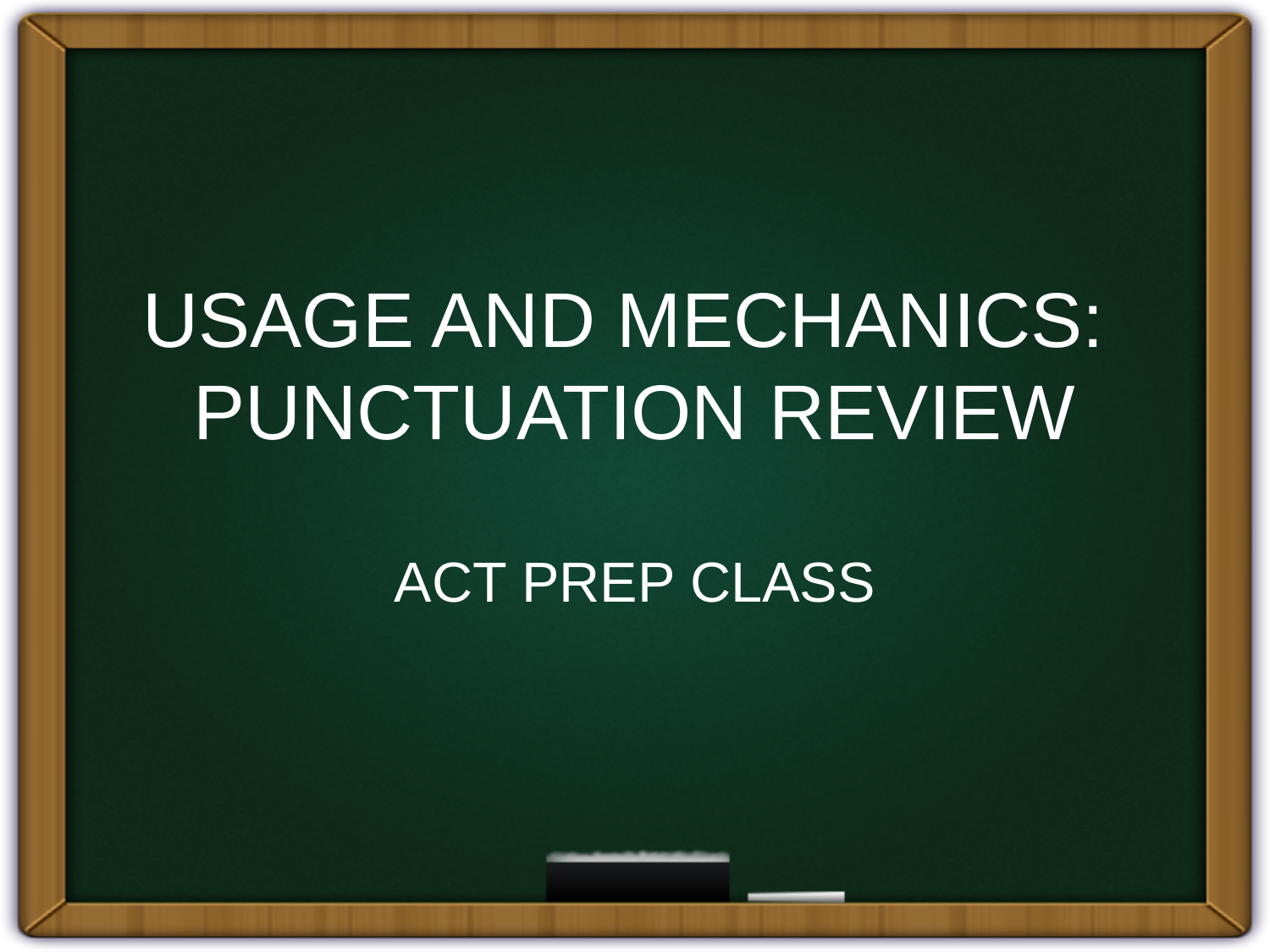

# USAGE AND MECHANICS:  PUNCTUATION REVIEW
ACT PREP CLASS